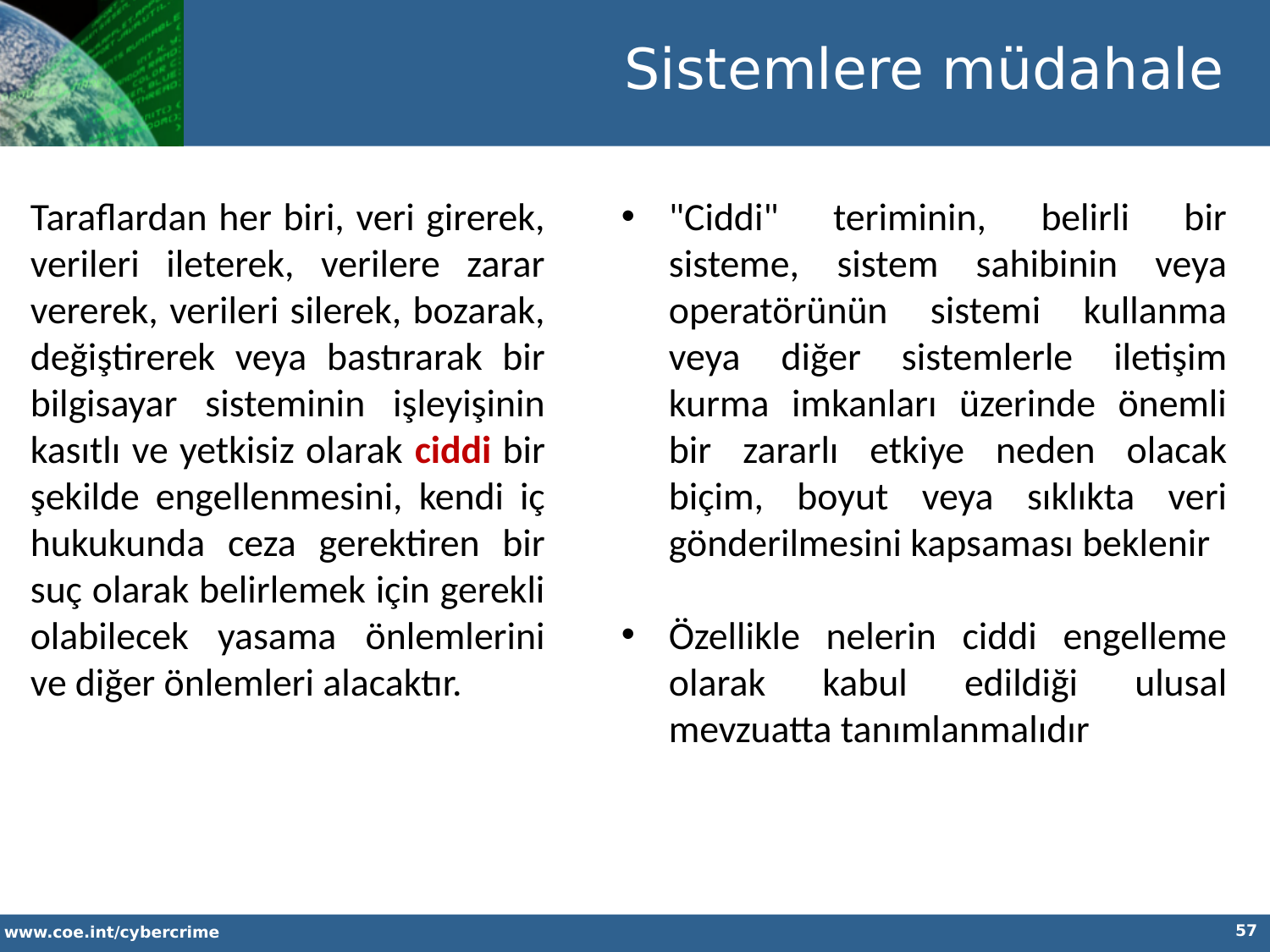

Sistemlere müdahale
Taraflardan her biri, veri girerek, verileri ileterek, verilere zarar vererek, verileri silerek, bozarak, değiştirerek veya bastırarak bir bilgisayar sisteminin işleyişinin kasıtlı ve yetkisiz olarak ciddi bir şekilde engellenmesini, kendi iç hukukunda ceza gerektiren bir suç olarak belirlemek için gerekli olabilecek yasama önlemlerini ve diğer önlemleri alacaktır.
"Ciddi" teriminin, belirli bir sisteme, sistem sahibinin veya operatörünün sistemi kullanma veya diğer sistemlerle iletişim kurma imkanları üzerinde önemli bir zararlı etkiye neden olacak biçim, boyut veya sıklıkta veri gönderilmesini kapsaması beklenir

Özellikle nelerin ciddi engelleme olarak kabul edildiği ulusal mevzuatta tanımlanmalıdır